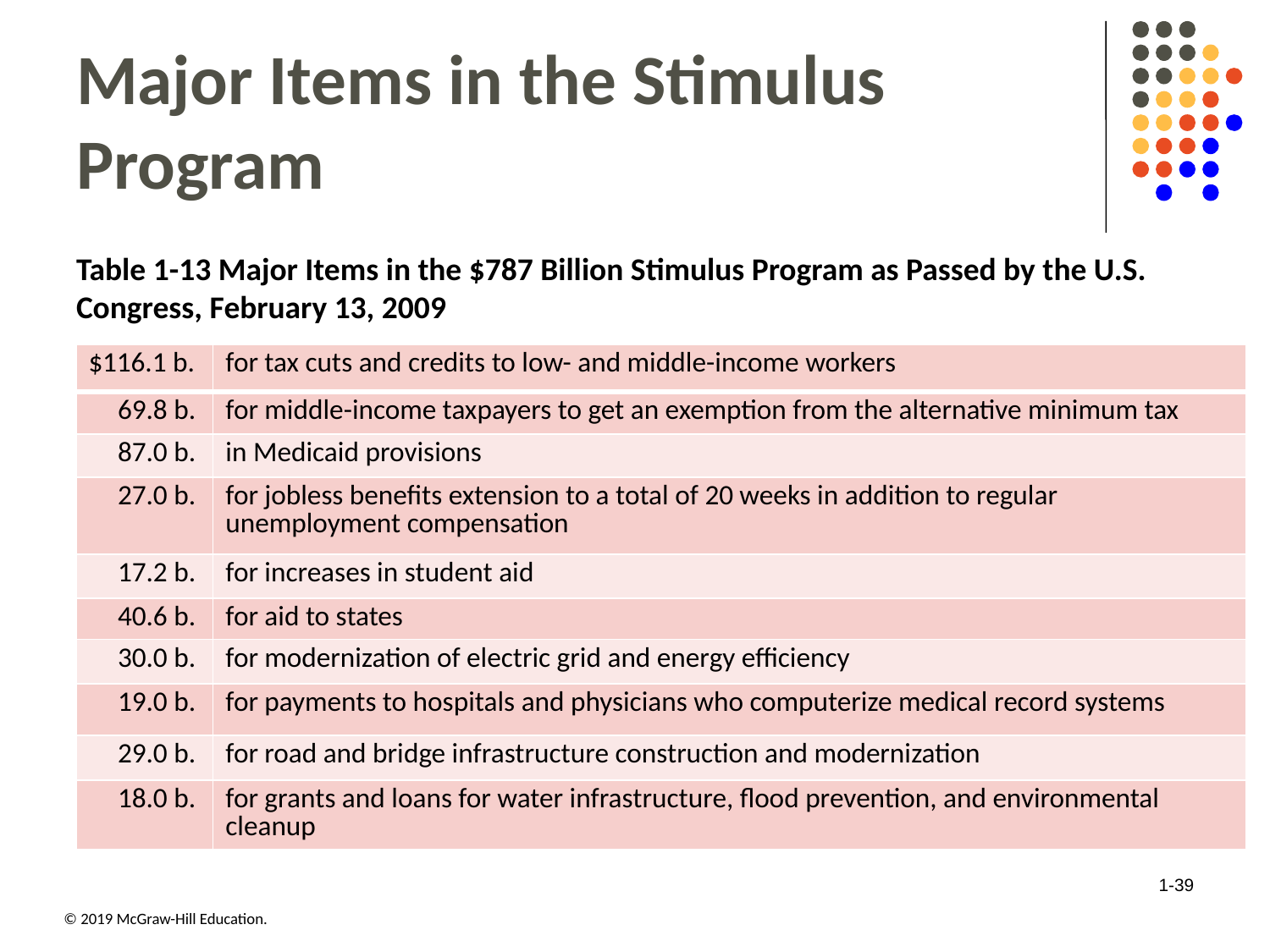

# Major Items in the Stimulus Program
Table 1-13 Major Items in the $787 Billion Stimulus Program as Passed by the U.S. Congress, February 13, 2009
| $116.1 b. | for tax cuts and credits to low- and middle-income workers |
| --- | --- |
| 69.8 b. | for middle-income taxpayers to get an exemption from the alternative minimum tax |
| 87.0 b. | in Medicaid provisions |
| 27.0 b. | for jobless benefits extension to a total of 20 weeks in addition to regular unemployment compensation |
| 17.2 b. | for increases in student aid |
| 40.6 b. | for aid to states |
| 30.0 b. | for modernization of electric grid and energy efficiency |
| 19.0 b. | for payments to hospitals and physicians who computerize medical record systems |
| 29.0 b. | for road and bridge infrastructure construction and modernization |
| 18.0 b. | for grants and loans for water infrastructure, flood prevention, and environmental cleanup |
1-39